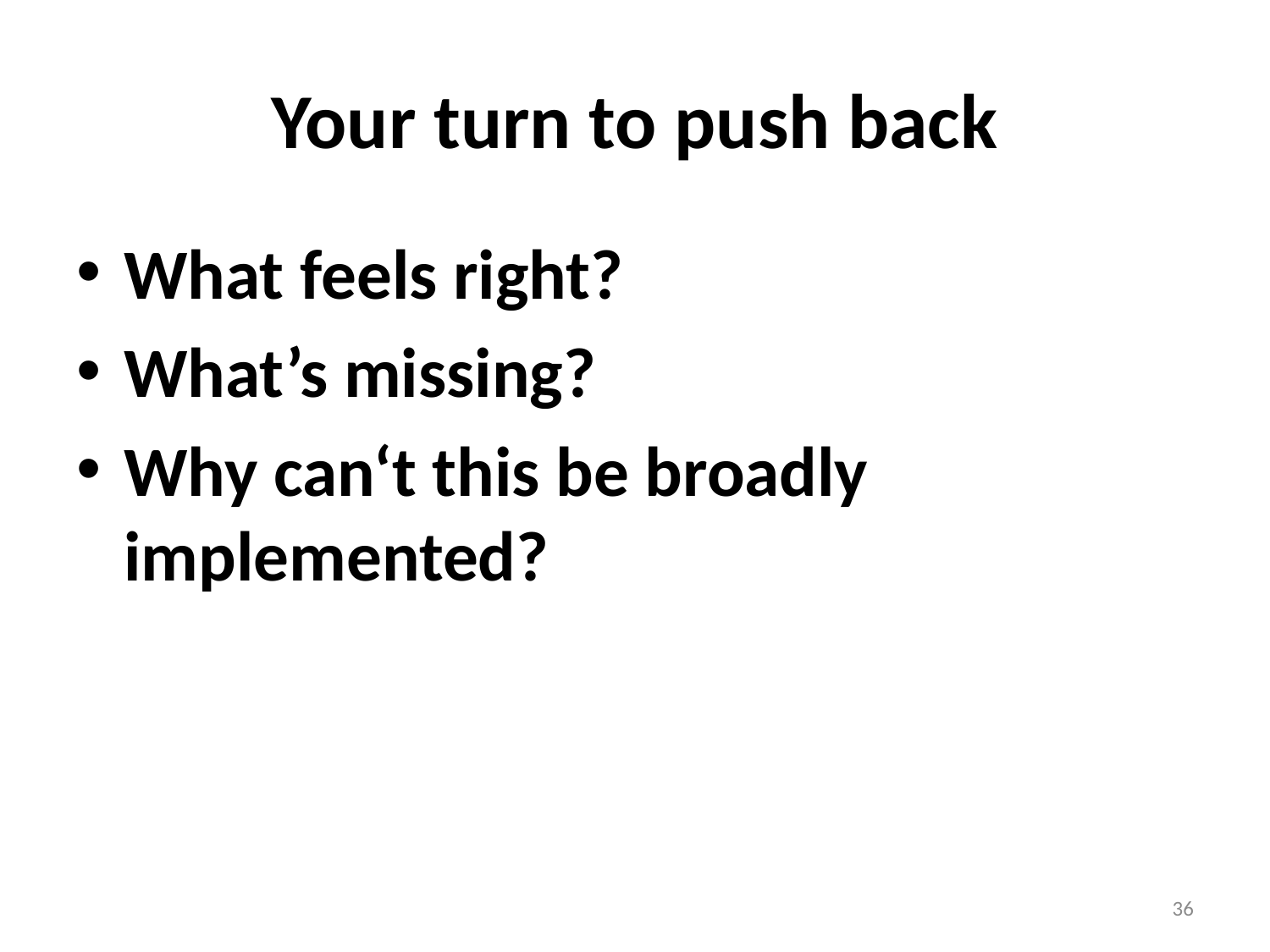

# Your turn to push back
What feels right?
What’s missing?
Why can‘t this be broadly implemented?
36